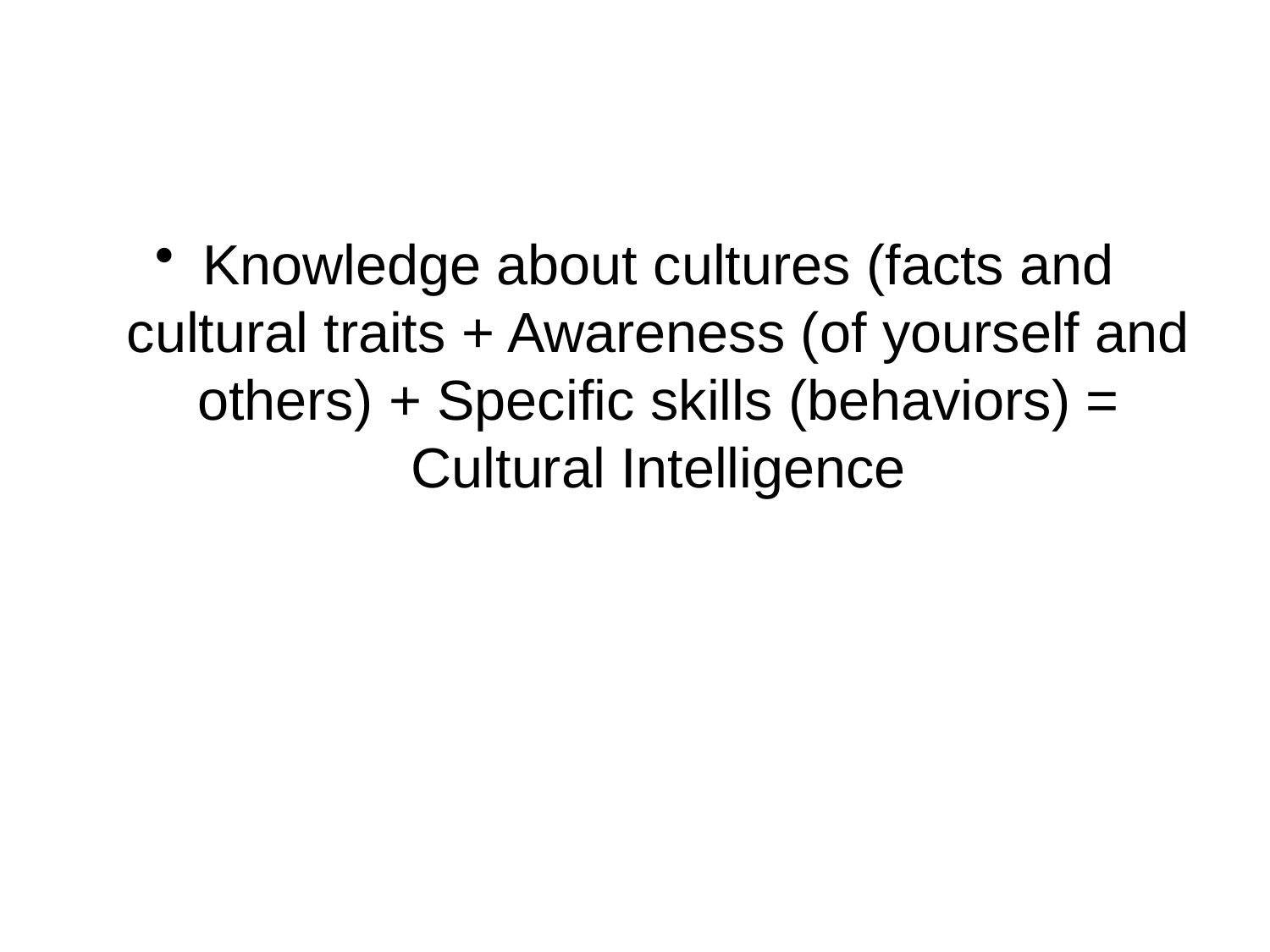

#
Knowledge about cultures (facts and cultural traits + Awareness (of yourself and others) + Specific skills (behaviors) = Cultural Intelligence